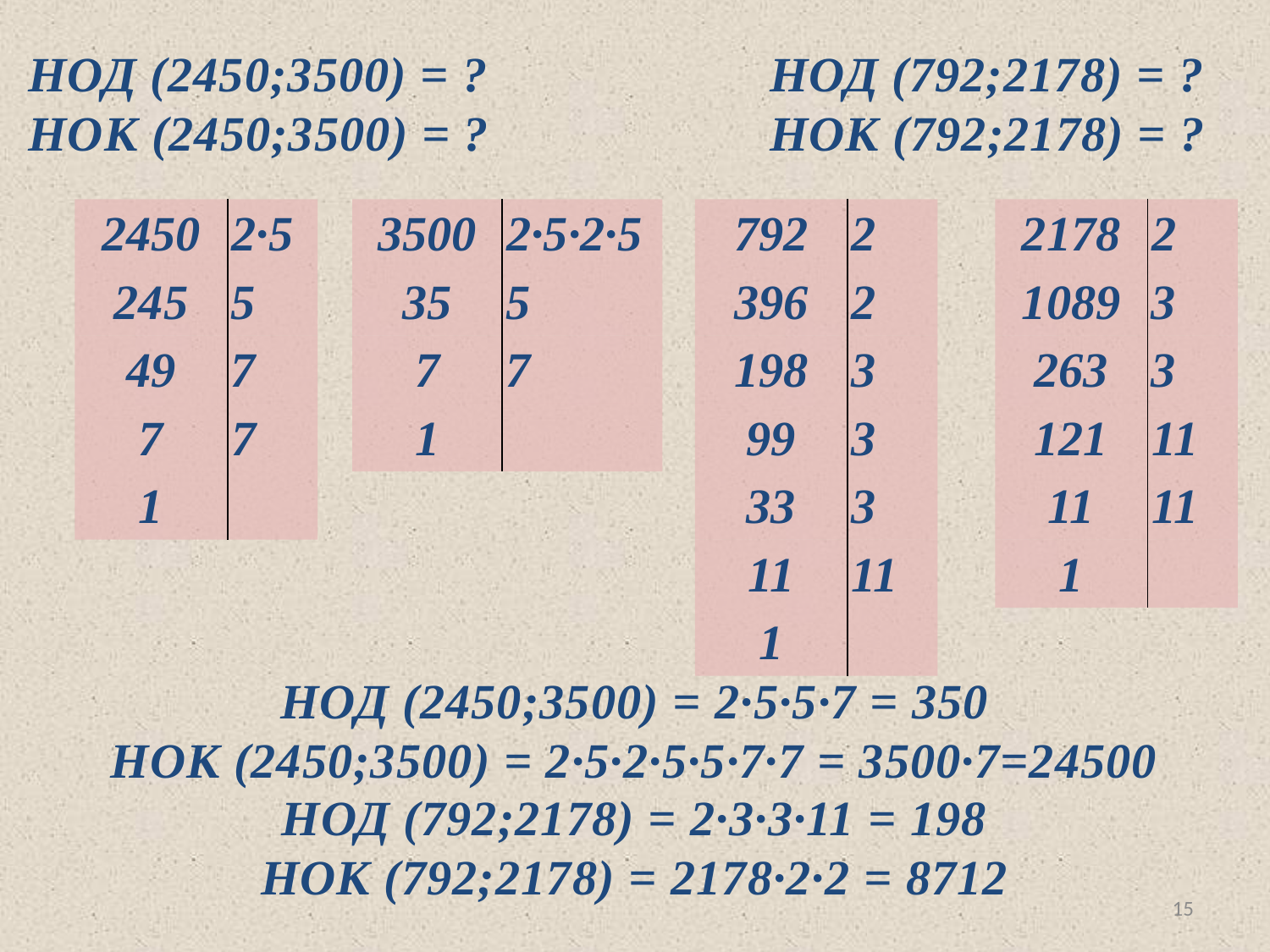

НОД (2450;3500) = ?
НОК (2450;3500) = ?
НОД (792;2178) = ?
НОК (792;2178) = ?
| 2450 | 2·5 |
| --- | --- |
| 245 | 5 |
| 49 | 7 |
| 7 | 7 |
| 1 |  |
| 3500 | 2·5·2·5 |
| --- | --- |
| 35 | 5 |
| 7 | 7 |
| 1 |  |
| 792 | 2 |
| --- | --- |
| 396 | 2 |
| 198 | 3 |
| 99 | 3 |
| 33 | 3 |
| 11 | 11 |
| 1 |  |
| 2178 | 2 |
| --- | --- |
| 1089 | 3 |
| 263 | 3 |
| 121 | 11 |
| 11 | 11 |
| 1 |  |
НОД (2450;3500) = 2∙5∙5∙7 = 350
НОК (2450;3500) = 2∙5∙2∙5∙5∙7∙7 = 3500∙7=24500
НОД (792;2178) = 2∙3∙3∙11 = 198
НОК (792;2178) = 2178∙2∙2 = 8712
15